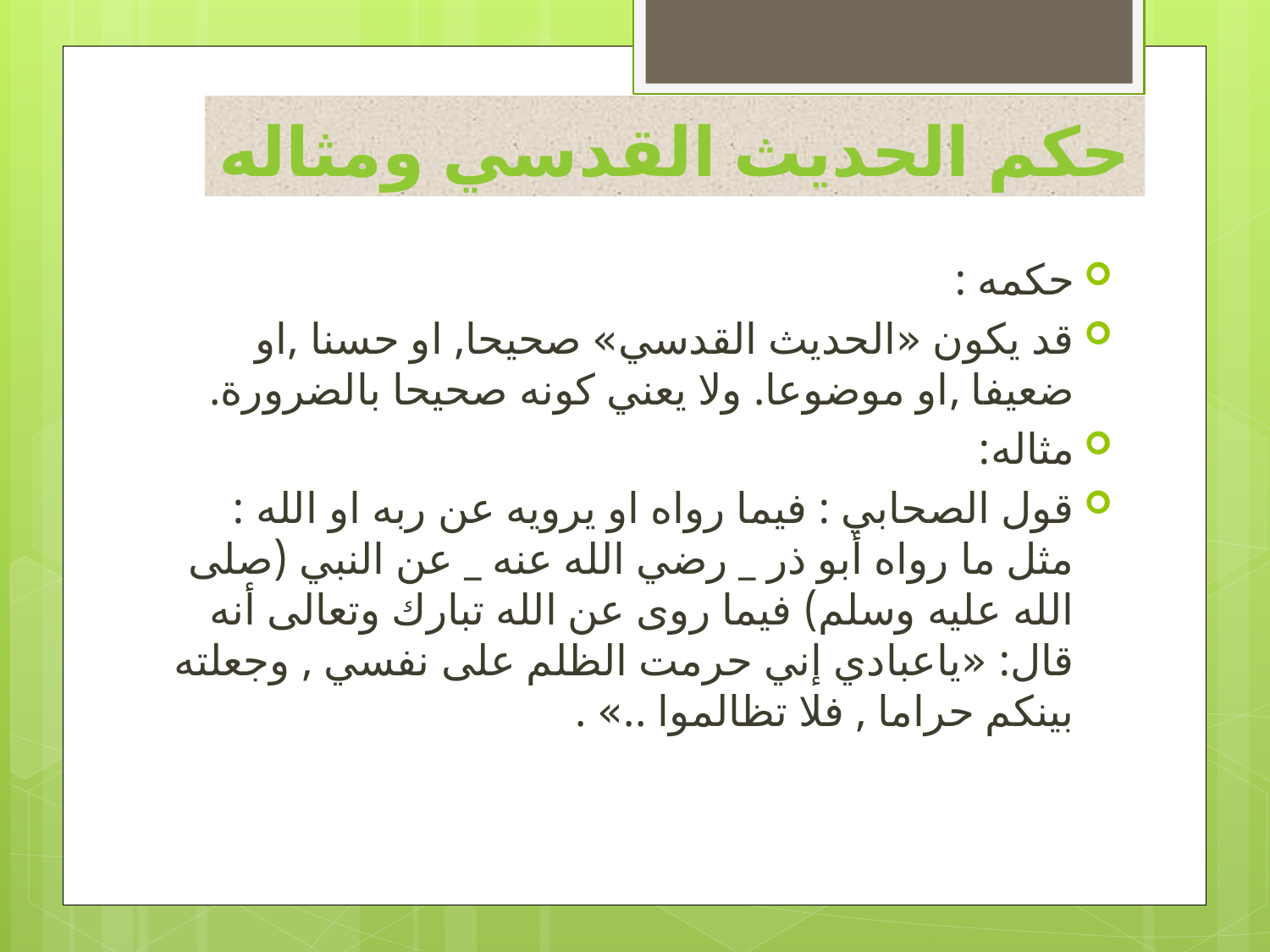

# حكم الحديث القدسي ومثاله
حكمه :
قد يكون «الحديث القدسي» صحيحا, او حسنا ,او ضعيفا ,او موضوعا. ولا يعني كونه صحيحا بالضرورة.
مثاله:
قول الصحابي : فيما رواه او يرويه عن ربه او الله : مثل ما رواه أبو ذر _ رضي الله عنه _ عن النبي (صلى الله عليه وسلم) فيما روى عن الله تبارك وتعالى أنه قال: «ياعبادي إني حرمت الظلم على نفسي , وجعلته بينكم حراما , فلا تظالموا ..» .